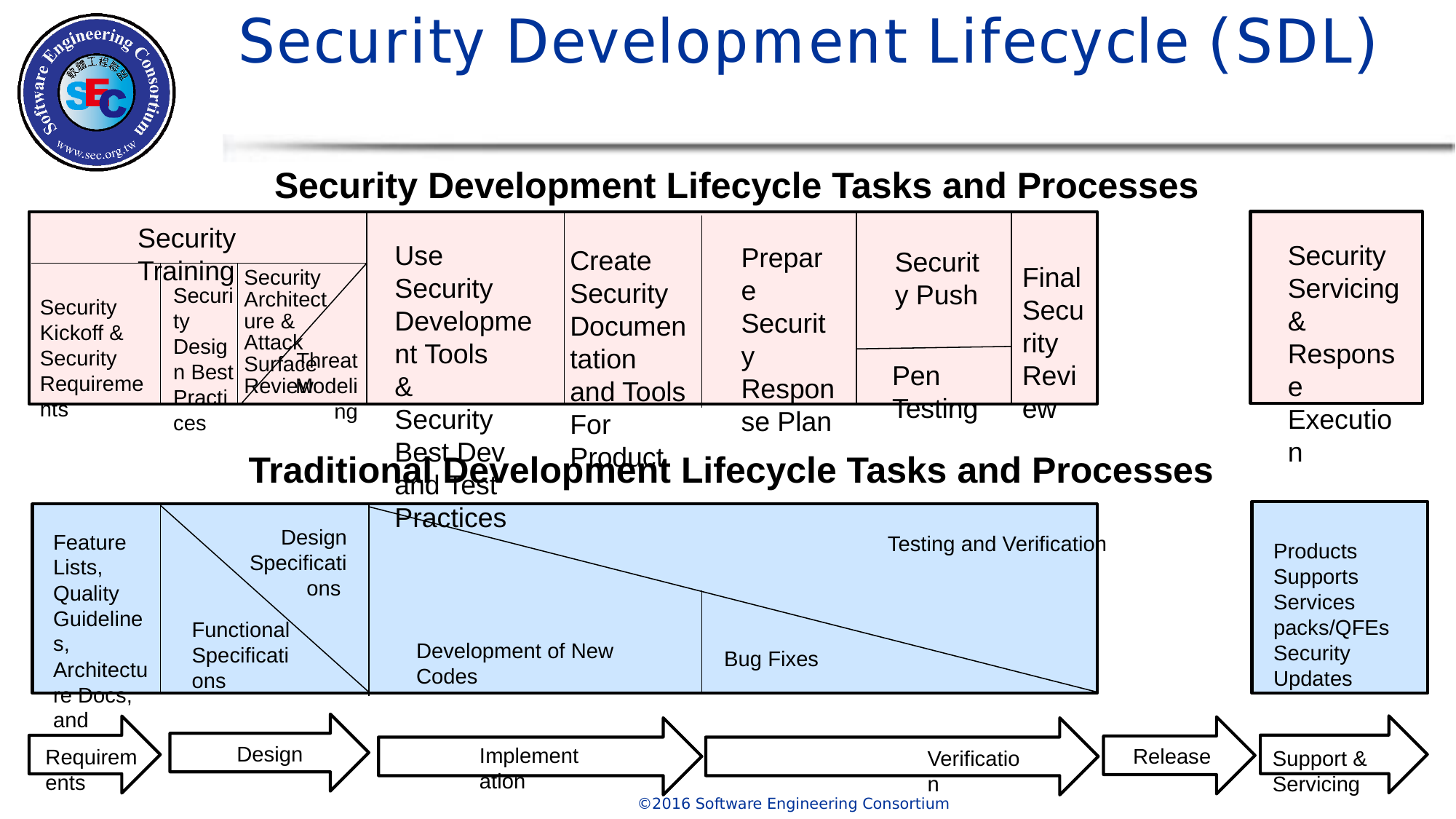

Security Development Lifecycle (SDL)
Security Development Lifecycle Tasks and Processes

Security Training
Use Security Development Tools
&
Security Best Dev and Test Practices
Security Servicing & Response Execution
Prepare Security Response Plan
Create Security
Documentation
and Tools
For Product
Security Push
Final Security Review
Security Architecture & Attack Surface Review
Security Design Best Practices
Security Kickoff &
Security
Requirements
Threat
Modeling
Pen Testing
Traditional Development Lifecycle Tasks and Processes

Design Specifications
Feature Lists, Quality Guidelines, Architecture Docs, and Schedule
Testing and Verification
Products Supports Services packs/QFEs Security Updates
Functional Specifications
Development of New Codes
Bug Fixes

Design
Implementation
Release
Requirements
Verification
Support & Servicing
17